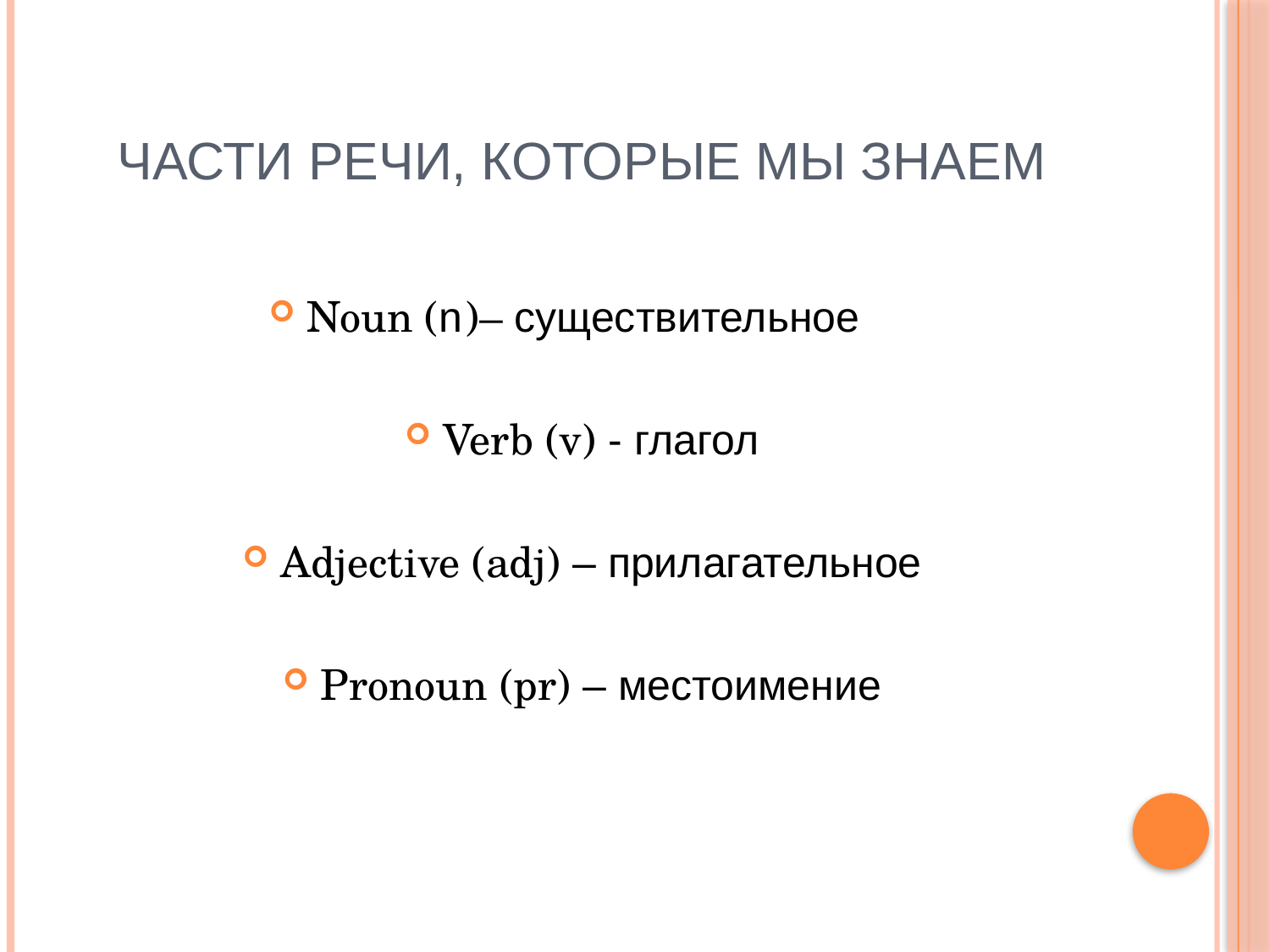

# Части речи, которые мы знаем

Noun (n)– существительное

Verb (v) - глагол

Adjective (adj) – прилагательное

Pronoun (pr) – местоимение